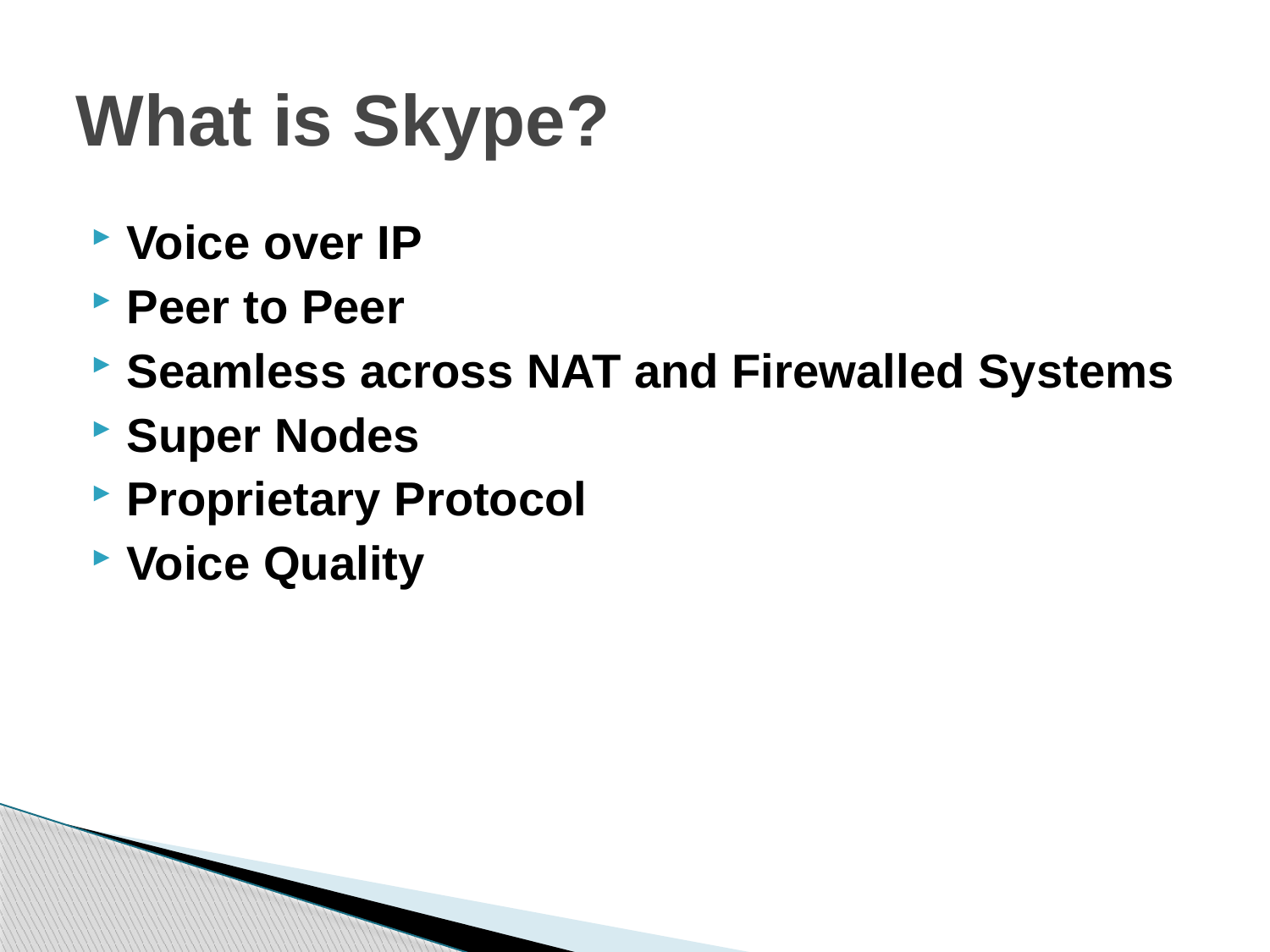

# What is Skype?
Voice over IP
Peer to Peer
Seamless across NAT and Firewalled Systems
Super Nodes
Proprietary Protocol
Voice Quality